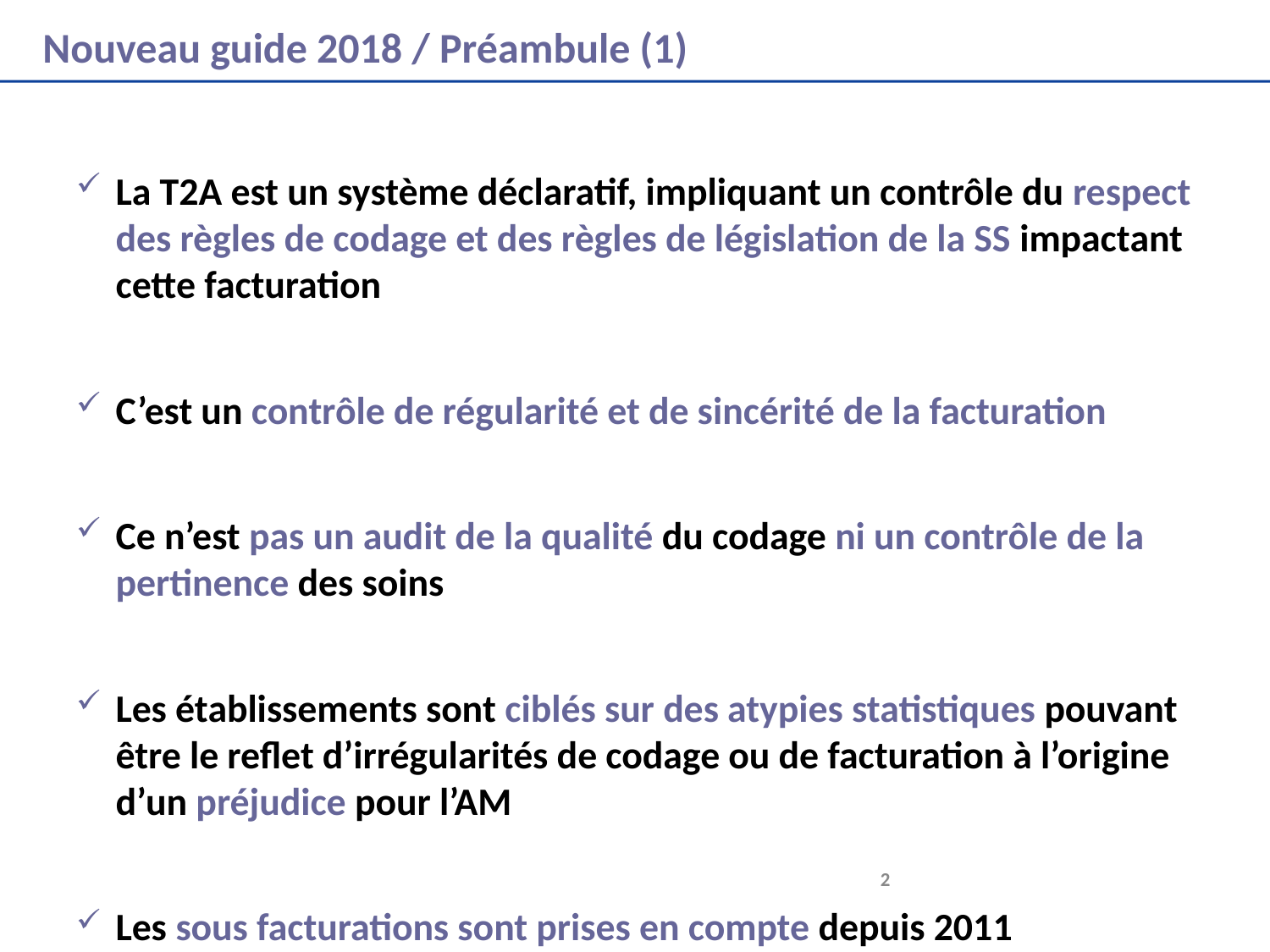

# Nouveau guide 2018 / Préambule (1)

La T2A est un système déclaratif, impliquant un contrôle du respect des règles de codage et des règles de législation de la SS impactant cette facturation

C’est un contrôle de régularité et de sincérité de la facturation

Ce n’est pas un audit de la qualité du codage ni un contrôle de la pertinence des soins

Les établissements sont ciblés sur des atypies statistiques pouvant être le reflet d’irrégularités de codage ou de facturation à l’origine d’un préjudice pour l’AM

Les sous facturations sont prises en compte depuis 2011
	2